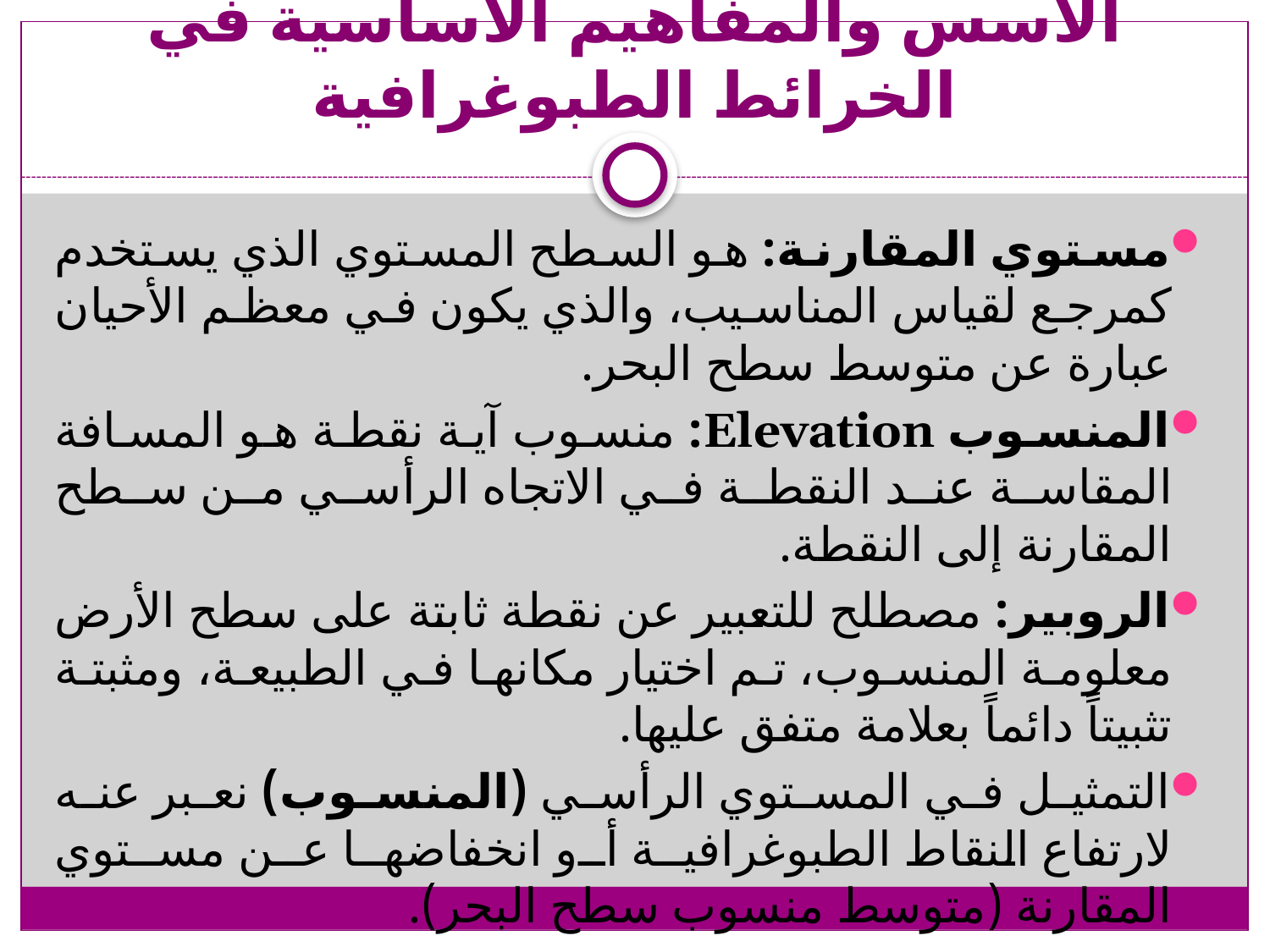

# الأسس والمفاهيم الأساسية في الخرائط الطبوغرافية
مستوي المقارنة: هو السطح المستوي الذي يستخدم كمرجع لقياس المناسيب، والذي يكون في معظم الأحيان عبارة عن متوسط سطح البحر.
المنسوب Elevation: منسوب آية نقطة هو المسافة المقاسة عند النقطة في الاتجاه الرأسي من سطح المقارنة إلى النقطة.
الروبير: مصطلح للتعبير عن نقطة ثابتة على سطح الأرض معلومة المنسوب، تم اختيار مكانها في الطبيعة، ومثبتة تثبيتاً دائماً بعلامة متفق عليها.
التمثيل في المستوي الرأسي (المنسوب) نعبر عنه لارتفاع النقاط الطبوغرافية أو انخفاضها عن مستوي المقارنة (متوسط منسوب سطح البحر).